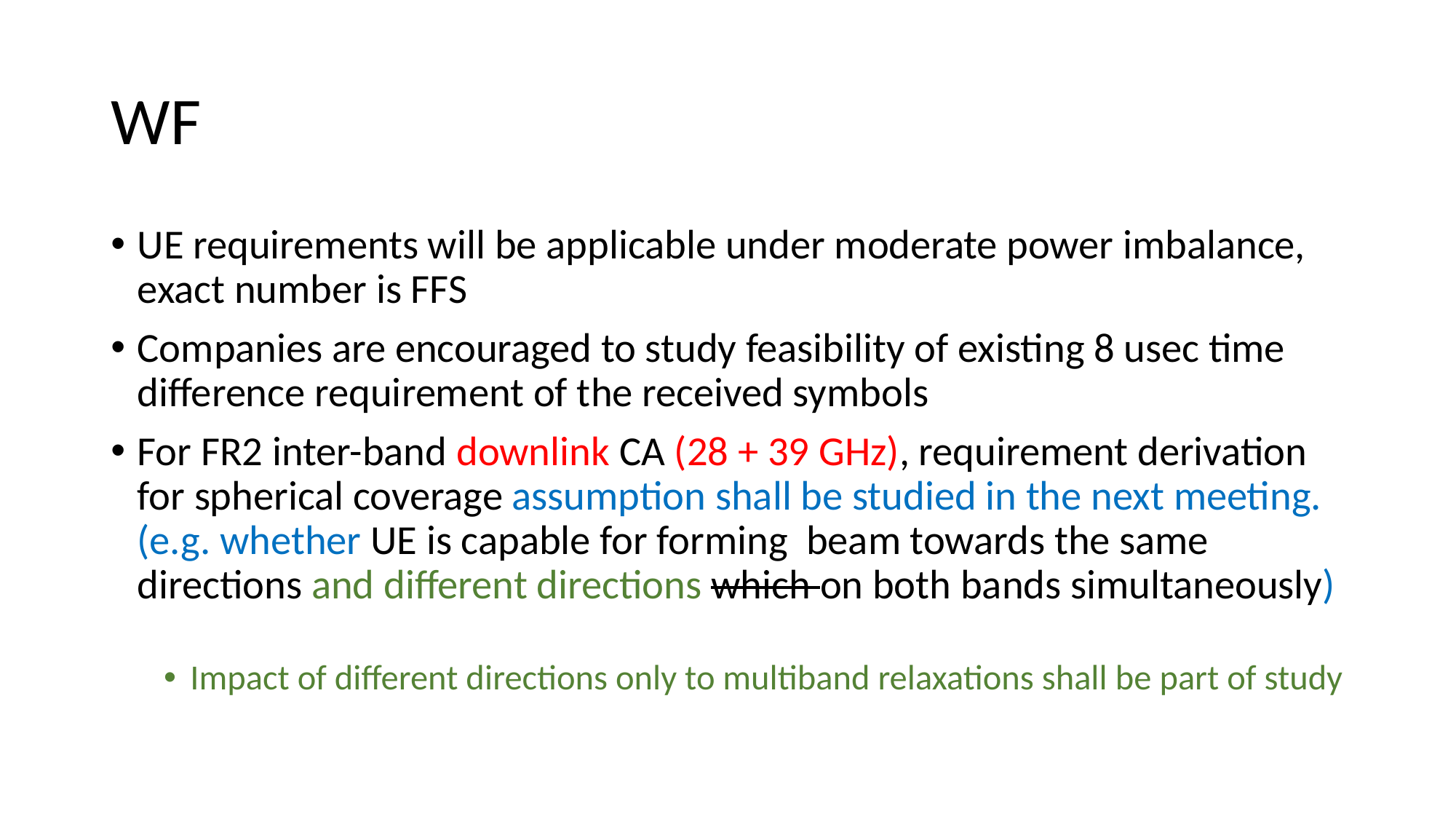

# WF
UE requirements will be applicable under moderate power imbalance, exact number is FFS
Companies are encouraged to study feasibility of existing 8 usec time difference requirement of the received symbols
For FR2 inter-band downlink CA (28 + 39 GHz), requirement derivation for spherical coverage assumption shall be studied in the next meeting. (e.g. whether UE is capable for forming  beam towards the same directions and different directions which on both bands simultaneously)
Impact of different directions only to multiband relaxations shall be part of study